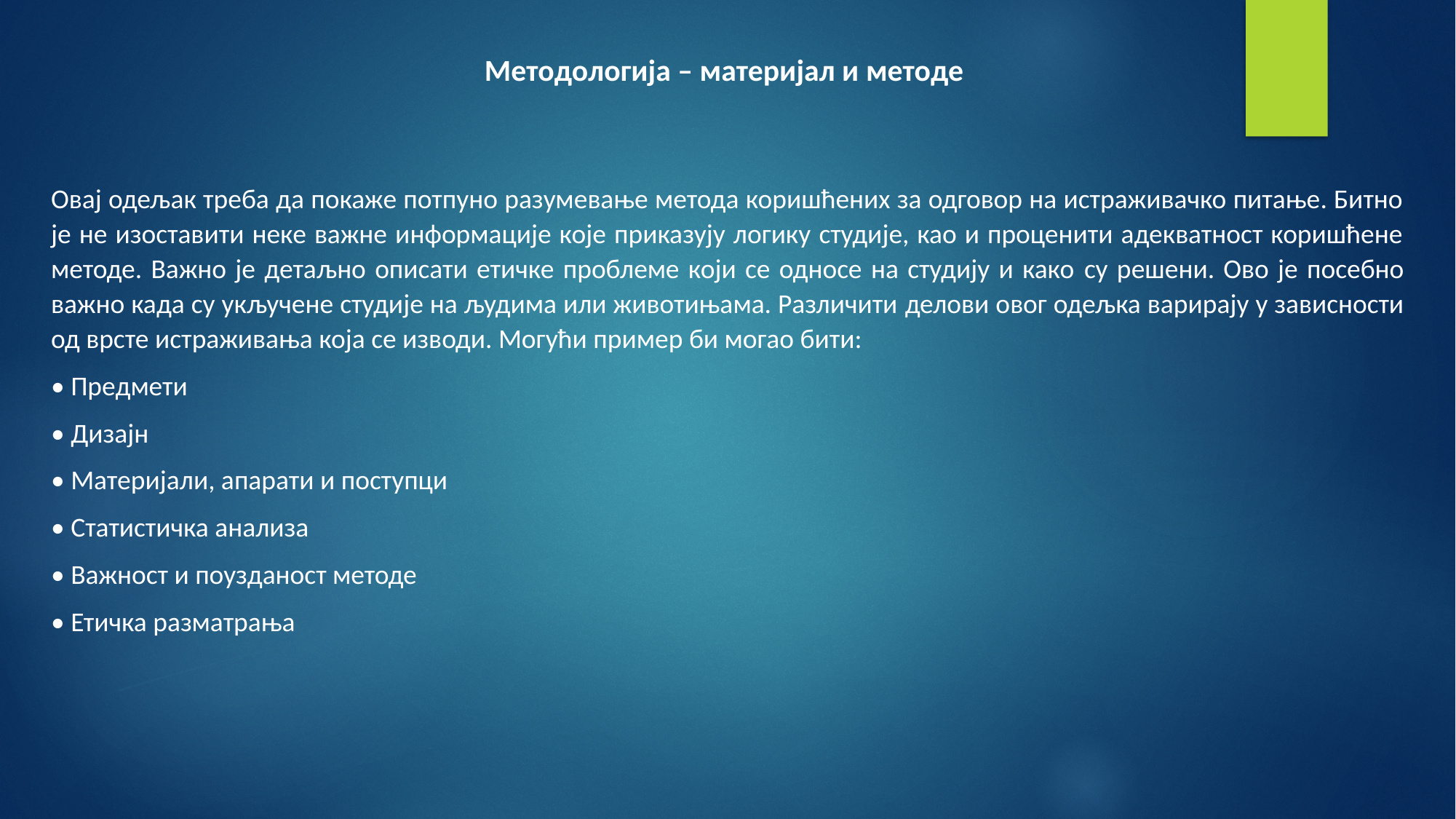

Методологија – материјал и методе
Овај одељак треба да покаже потпуно разумевање метода коришћених за одговор на истраживачко питање. Битно је не изоставити неке важне информације које приказују логику студије, као и проценити адекватност коришћене методе. Важно је детаљно описати етичке проблеме који се односе на студију и како су решени. Ово је посебно важно када су укључене студије на људима или животињама. Различити делови овог одељка варирају у зависности од врсте истраживања која се изводи. Могући пример би могао бити:
• Предмети
• Дизајн
• Материјали, апарати и поступци
• Статистичка анализа
• Важност и поузданост методе
• Етичка разматрања